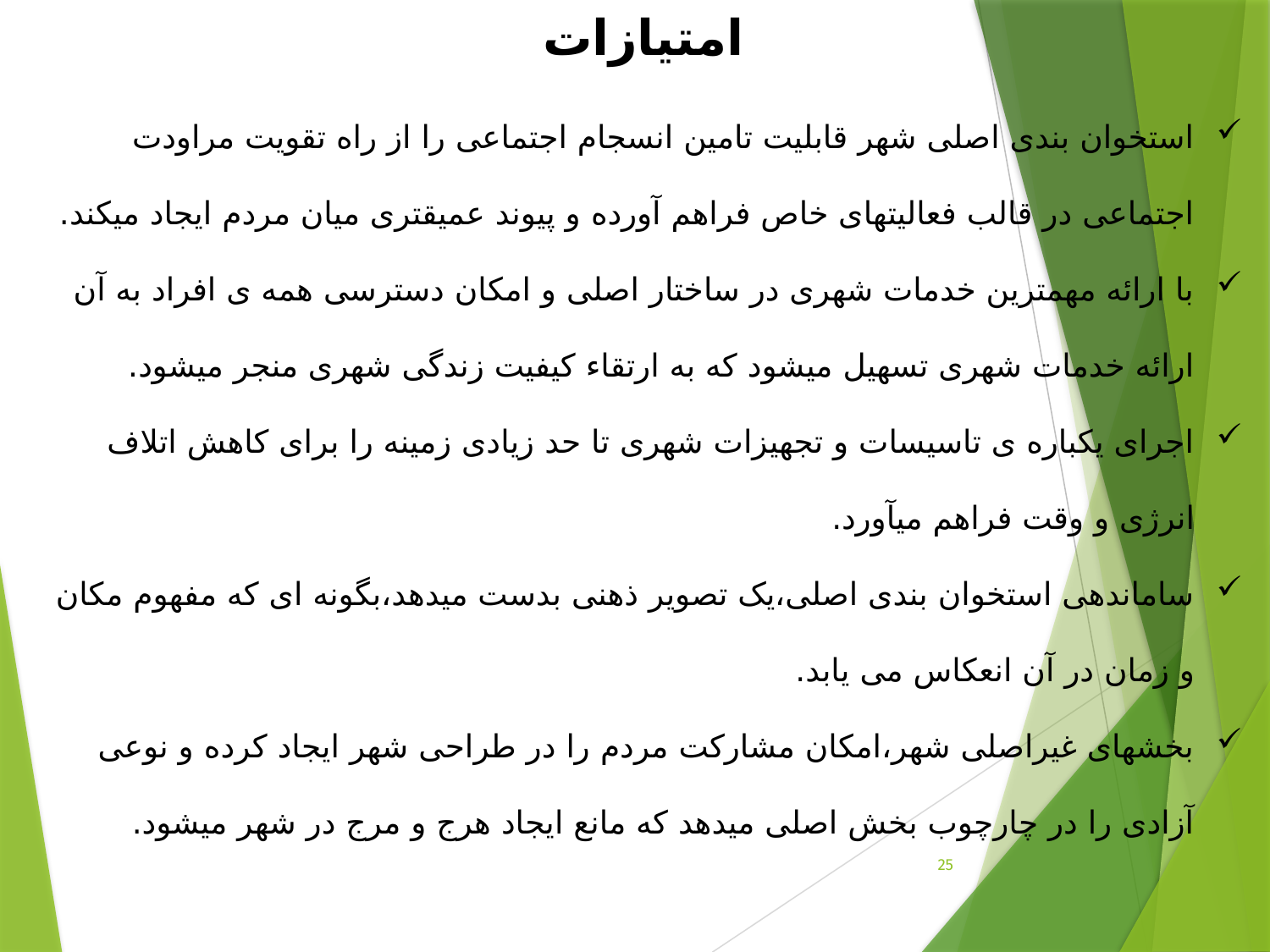

امتیازات
استخوان بندی اصلی شهر قابلیت تامین انسجام اجتماعی را از راه تقویت مراودت اجتماعی در قالب فعالیتهای خاص فراهم آورده و پیوند عمیقتری میان مردم ایجاد میکند.
با ارائه مهمترین خدمات شهری در ساختار اصلی و امکان دسترسی همه ی افراد به آن ارائه خدمات شهری تسهیل میشود که به ارتقاء کیفیت زندگی شهری منجر میشود.
اجرای یکباره ی تاسیسات و تجهیزات شهری تا حد زیادی زمینه را برای کاهش اتلاف انرژی و وقت فراهم می­آورد.
ساماندهی استخوان بندی اصلی،یک تصویر ذهنی بدست میدهد،بگونه ای که مفهوم مکان و زمان در آن انعکاس می یابد.
بخشهای غیراصلی شهر،امکان مشارکت مردم را در طراحی شهر ایجاد کرده و نوعی آزادی را در چارچوب بخش اصلی میدهد که مانع ایجاد هرج و مرج در شهر میشود.
25